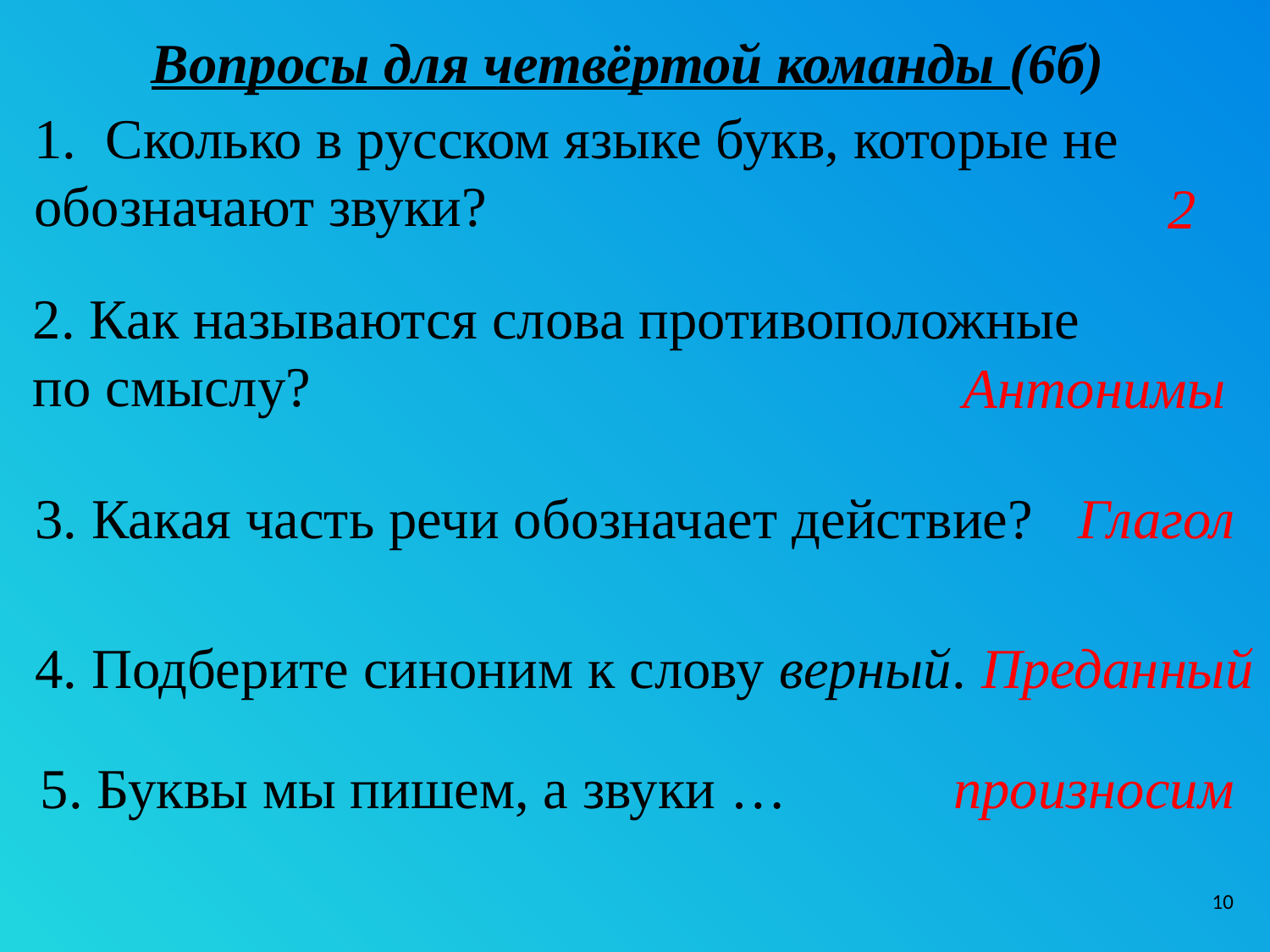

Вопросы для четвёртой команды (6б)
Сколько в русском языке букв, которые не
обозначают звуки?
2
2. Как называются слова противоположные
по смыслу?
Антонимы
3. Какая часть речи обозначает действие?
Глагол
4. Подберите синоним к слову верный.
Преданный
5. Буквы мы пишем, а звуки …
произносим
10